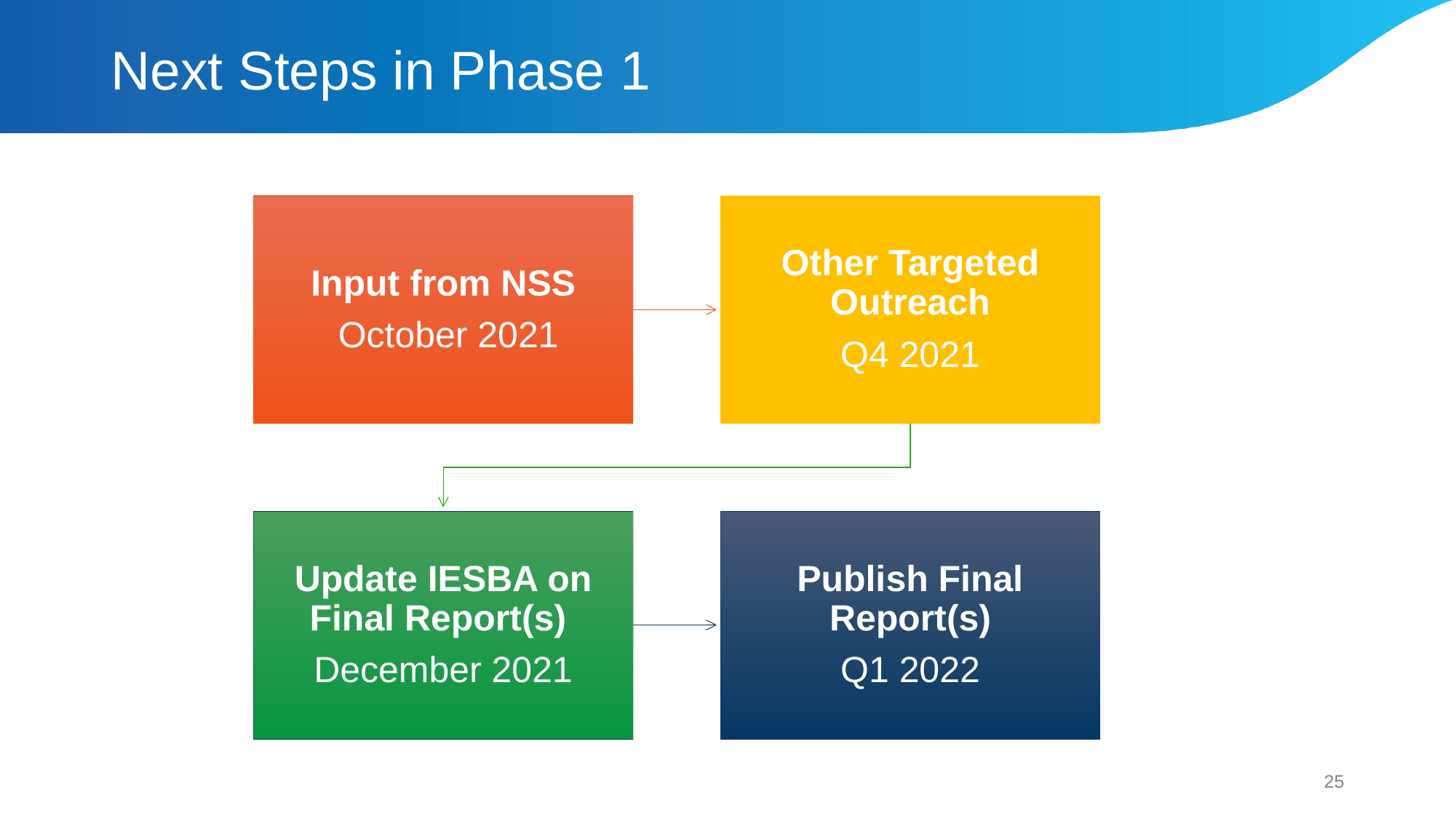

# Next Steps in Phase 1

Input from NSS
 October 2021

Other Targeted Outreach
Q4 2021

Update IESBA on Final Report(s)
December 2021
Publish Final Report(s)
Q1 2022
25